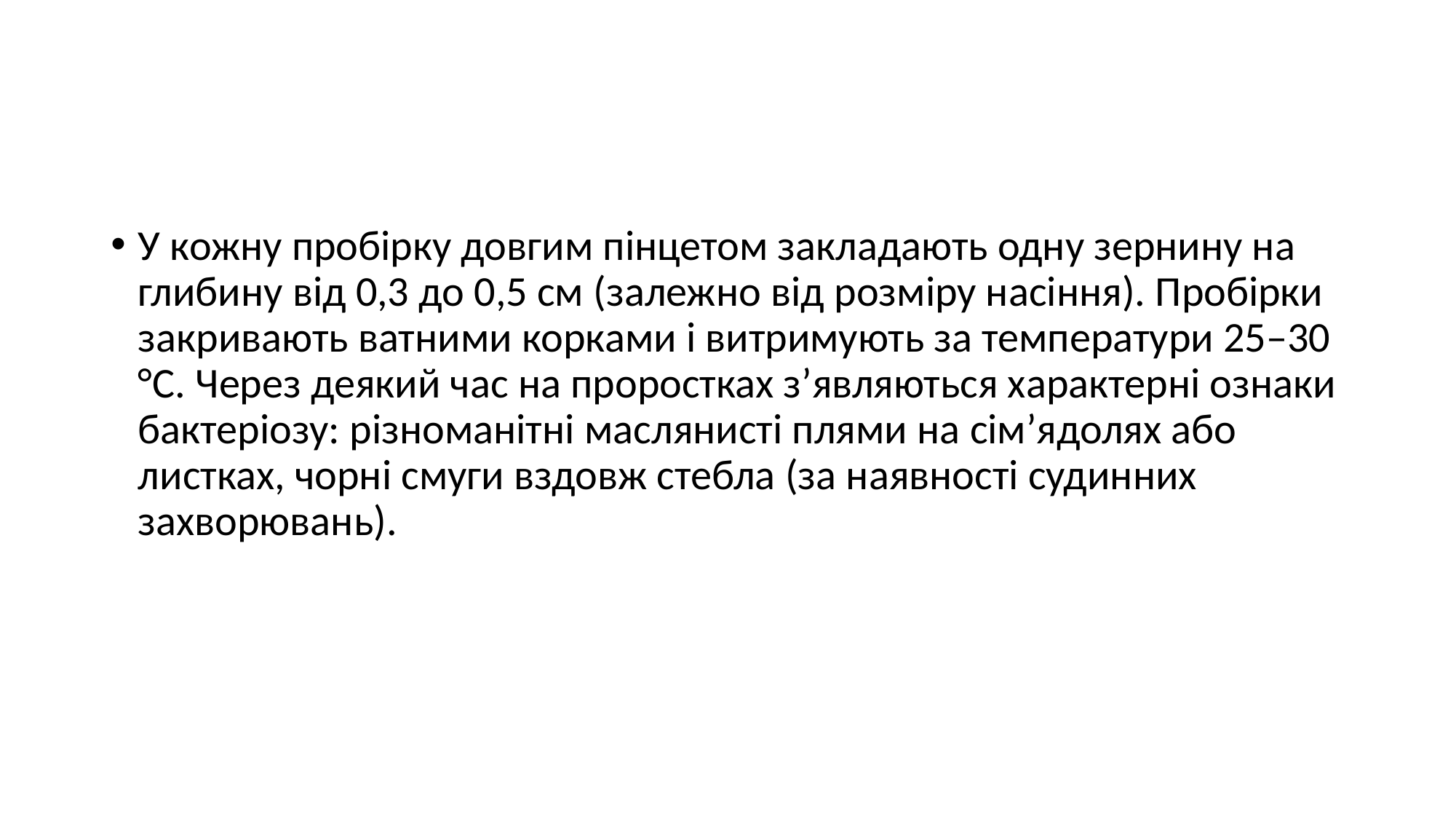

#
У кожну пробірку довгим пінцетом закладають одну зернину на глибину від 0,3 до 0,5 см (залежно від розміру насіння). Пробірки закривають ватними корками і витримують за температури 25–30 °С. Через деякий час на проростках з’являються характерні ознаки бактеріозу: різноманітні маслянисті плями на сім’ядолях або листках, чорні смуги вздовж стебла (за наявності судинних захворювань).